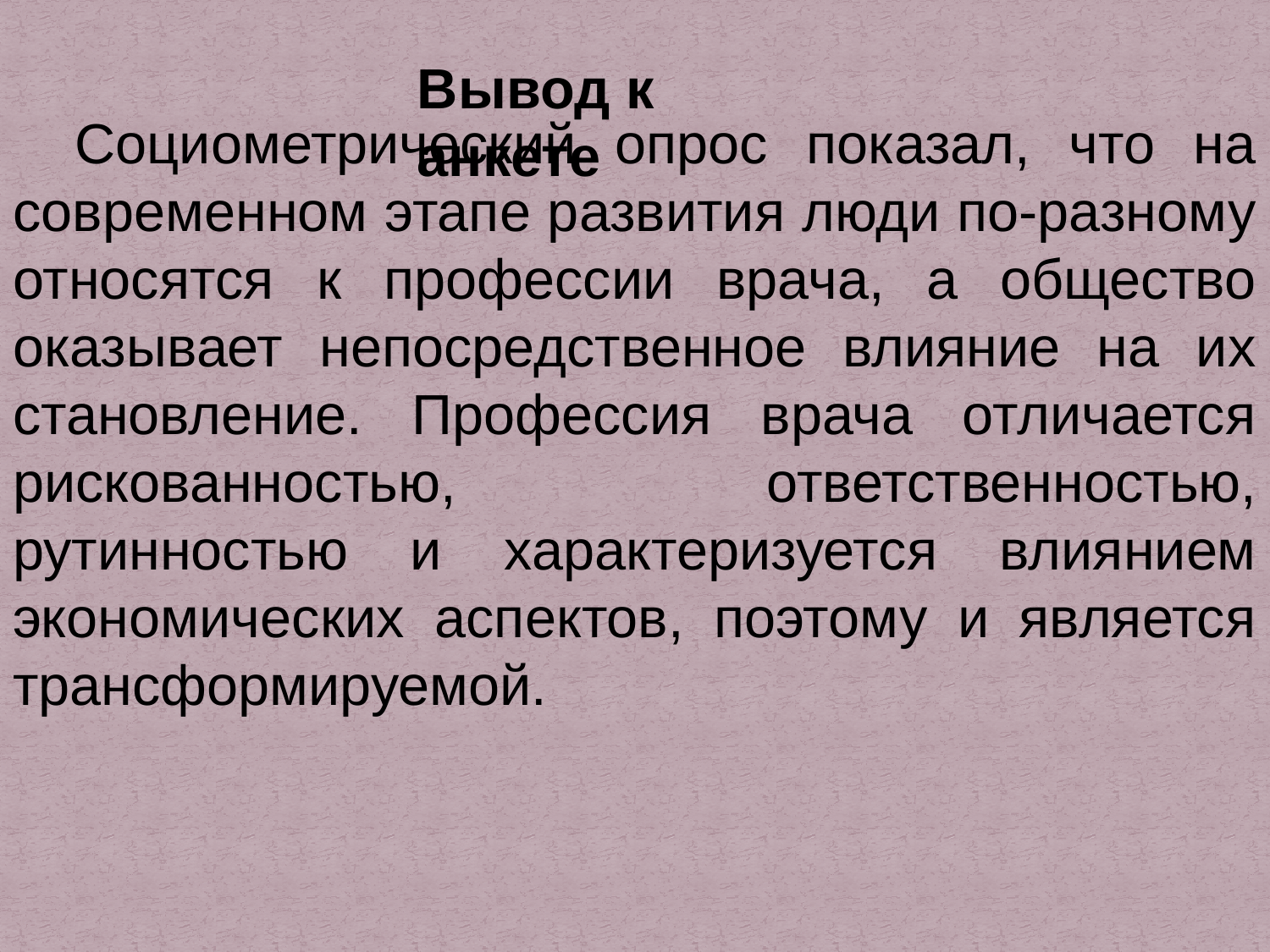

Вывод к анкете

Социометрический опрос показал, что на современном этапе развития люди по-разному относятся к профессии врача, а общество оказывает непосредственное влияние на их становление. Профессия врача отличается рискованностью, ответственностью, рутинностью и характеризуется влиянием экономических аспектов, поэтому и является трансформируемой.